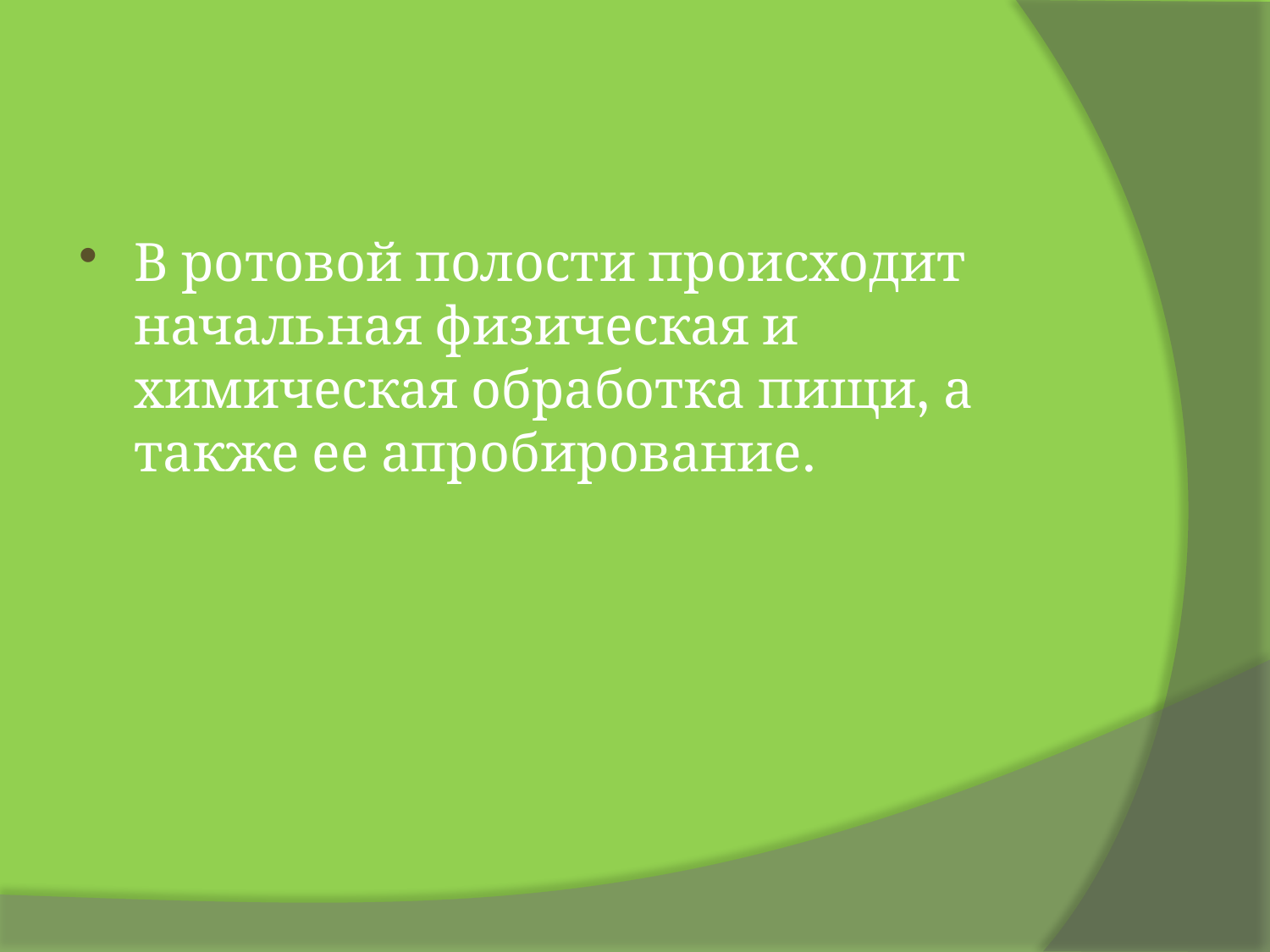

#
В ротовой полости происходит начальная физическая и химическая обработка пищи, а также ее апробирование.